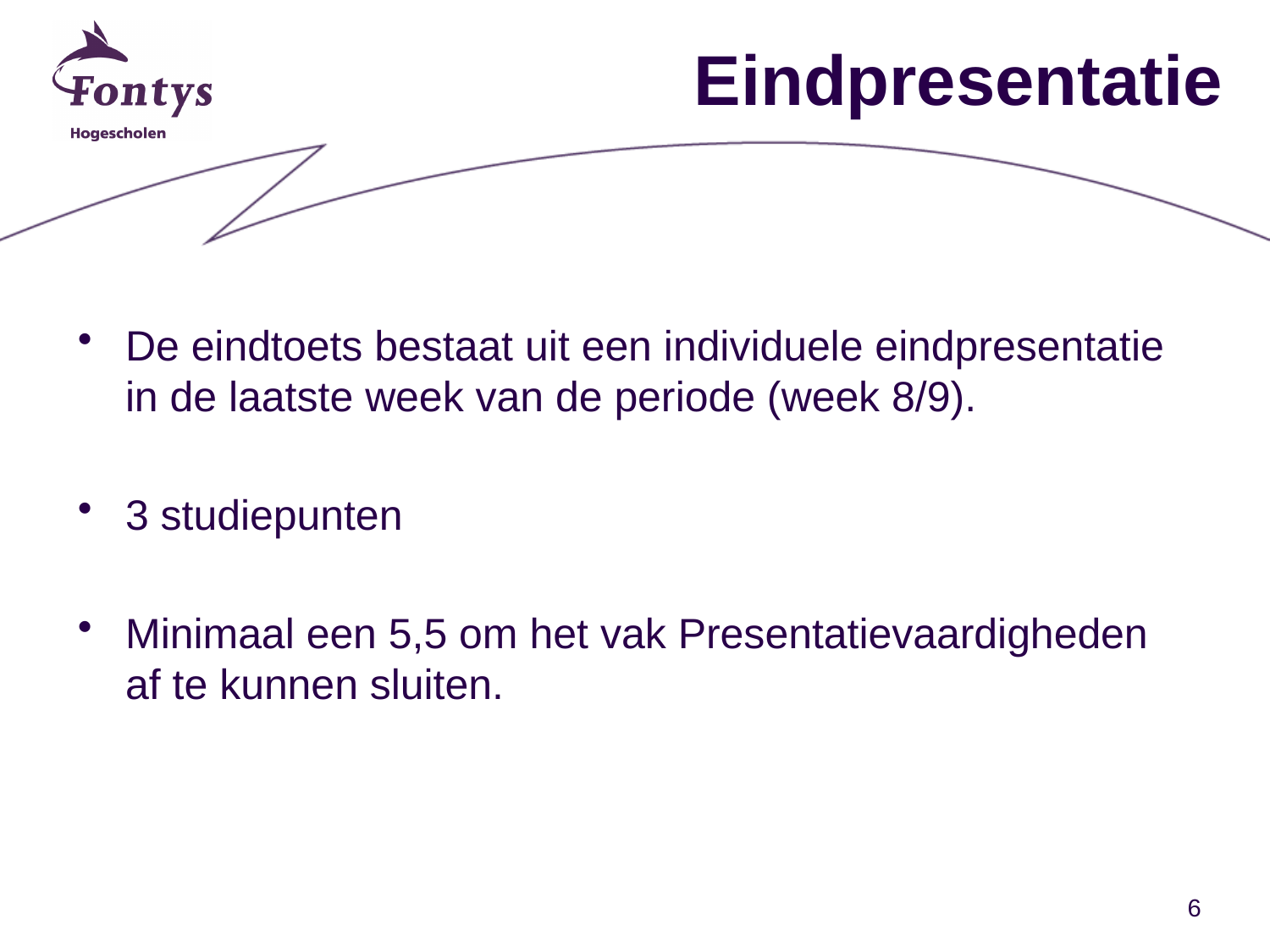

# Eindpresentatie
De eindtoets bestaat uit een individuele eindpresentatie in de laatste week van de periode (week 8/9).

3 studiepunten

Minimaal een 5,5 om het vak Presentatievaardigheden af te kunnen sluiten.